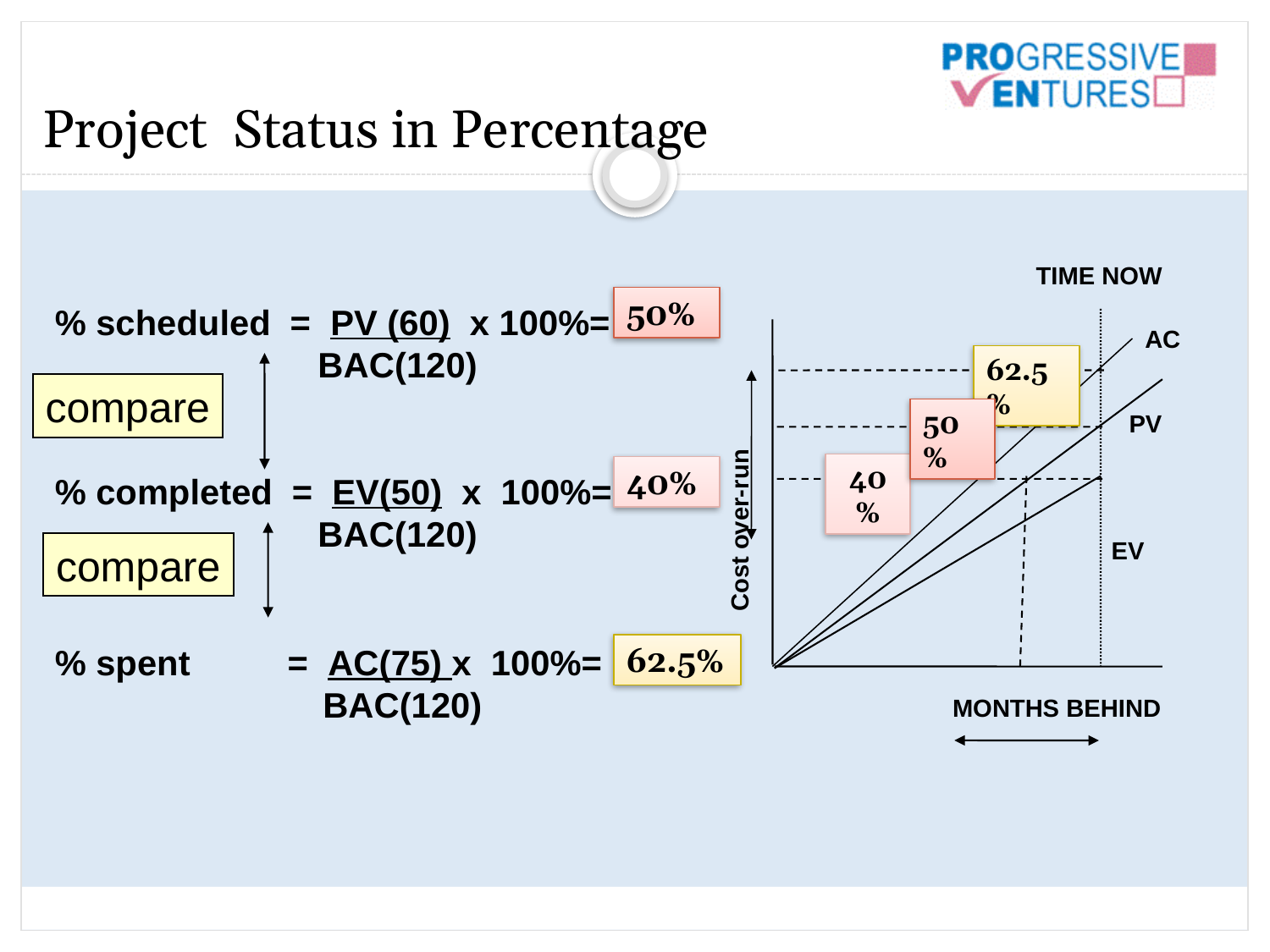

Project  Status in Percentage

% scheduled  =  PV (60)  x 100%=
                           BAC(120)

% completed  =  EV(50)  x  100%=
                           BAC(120)

TIME NOW
50%

AC

62.5%

compare

Cost over-run

50%
PV

40%
40%

EV
compare
% spent          =  AC(75) x  100%=
	                     BAC(120)
62.5%

MONTHS BEHIND